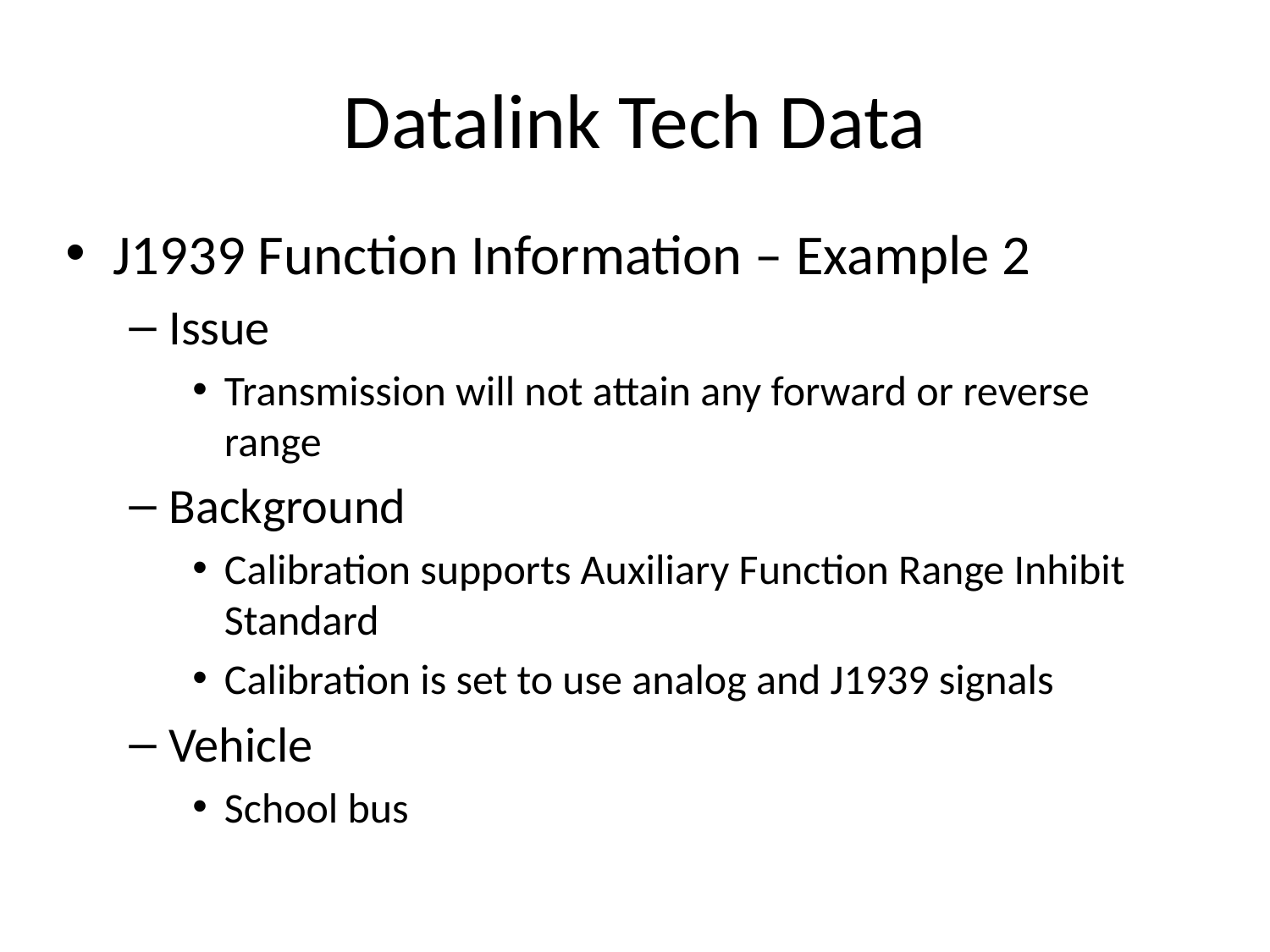

# Datalink Tech Data
J1939 Function Information – Example 2
Issue
Transmission will not attain any forward or reverse range
Background
Calibration supports Auxiliary Function Range Inhibit Standard
Calibration is set to use analog and J1939 signals
Vehicle
School bus